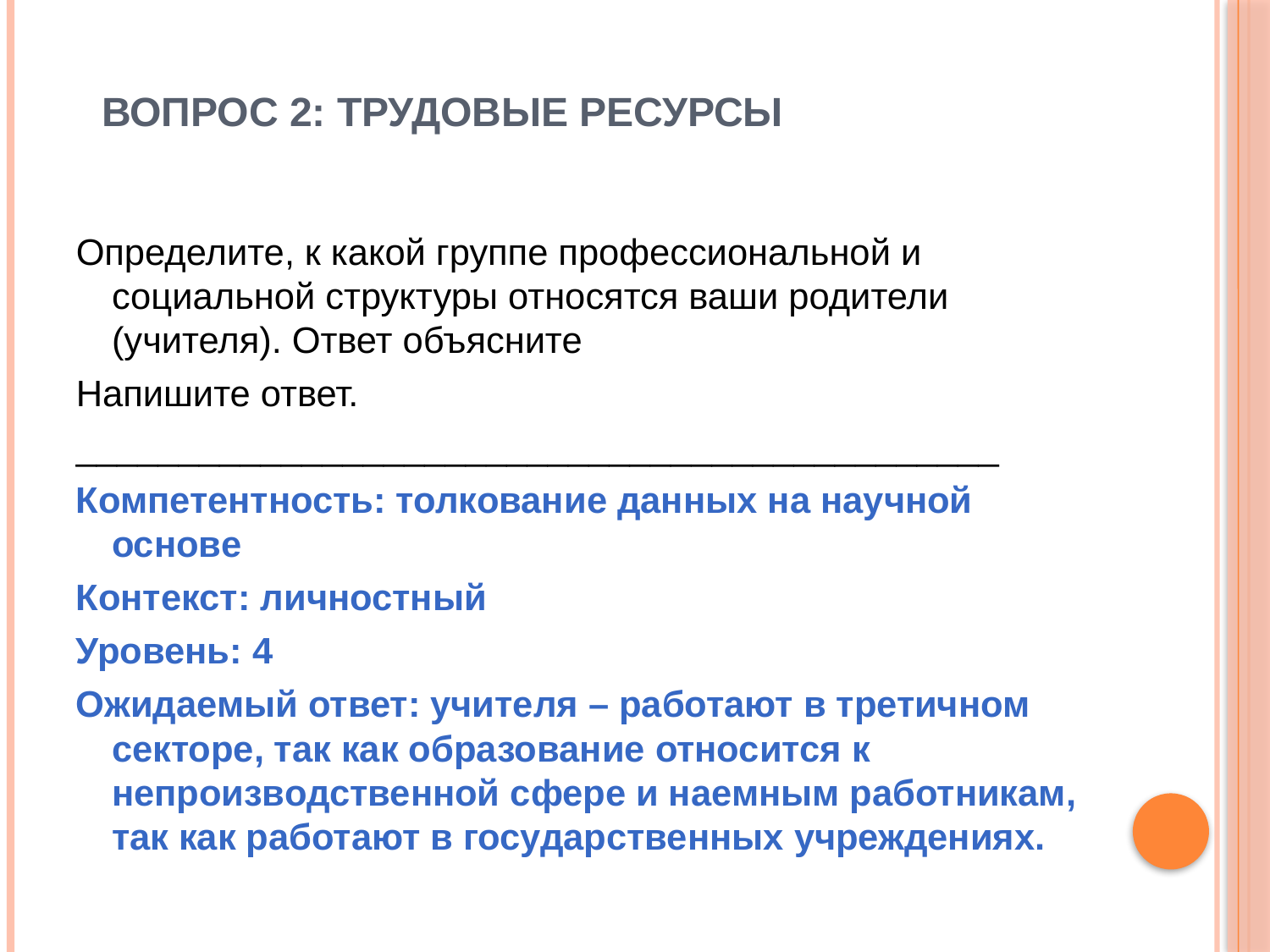

# Вопрос 2: Трудовые ресурсы
Определите, к какой группе профессиональной и социальной структуры относятся ваши родители (учителя). Ответ объясните
Напишите ответ.
_____________________________________________
Компетентность: толкование данных на научной основе
Контекст: личностный
Уровень: 4
Ожидаемый ответ: учителя – работают в третичном секторе, так как образование относится к непроизводственной сфере и наемным работникам, так как работают в государственных учреждениях.